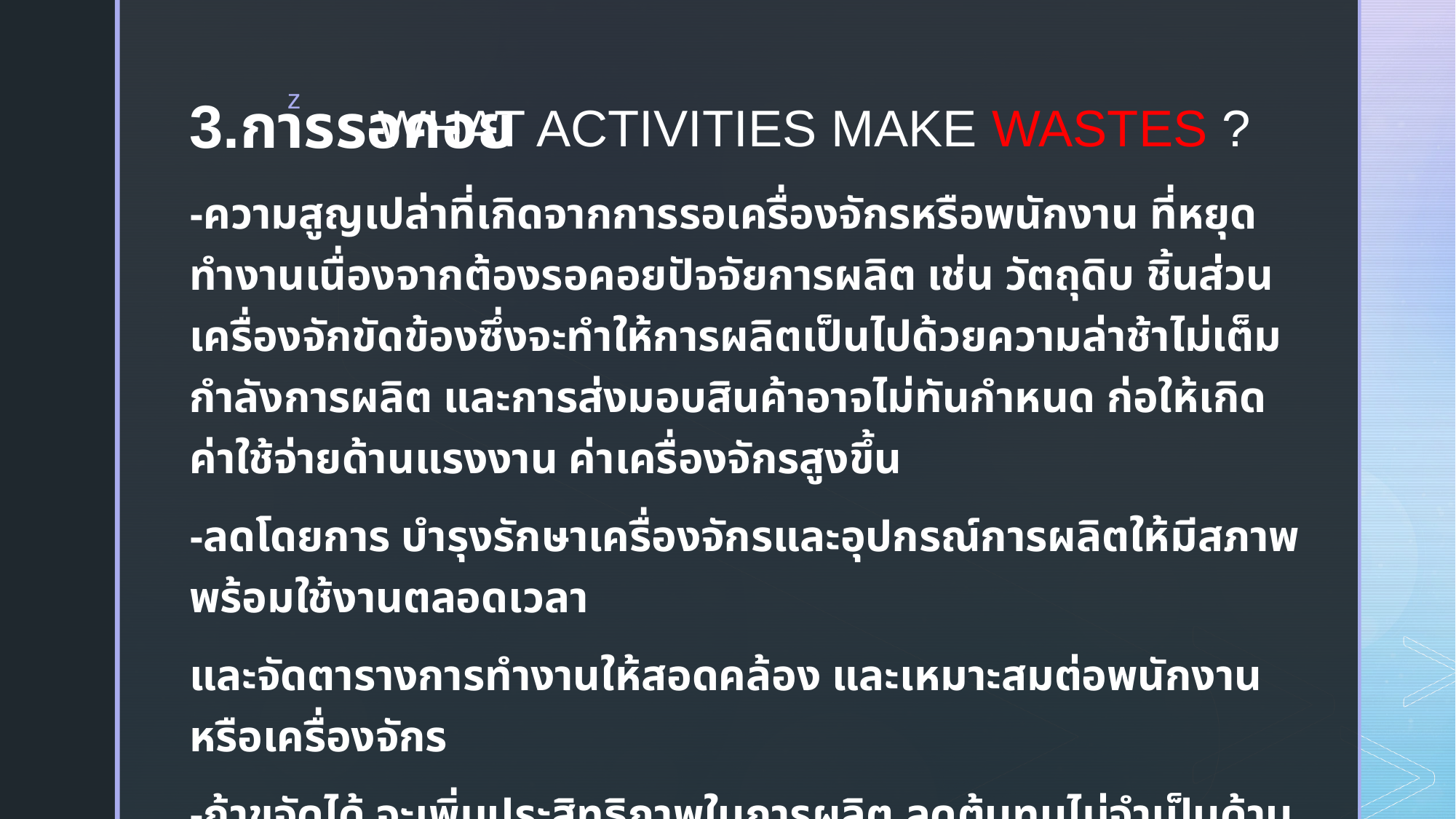

# WHAT ACTIVITIES MAKE WASTES ?
3.การรอคอย
-ความสูญเปล่าที่เกิดจากการรอเครื่องจักรหรือพนักงาน ที่หยุดทำงานเนื่องจากต้องรอคอยปัจจัยการผลิต เช่น วัตถุดิบ ชิ้นส่วนเครื่องจักขัดข้องซึ่งจะทำให้การผลิตเป็นไปด้วยความล่าช้าไม่เต็มกำลังการผลิต และการส่งมอบสินค้าอาจไม่ทันกำหนด ก่อให้เกิดค่าใช้จ่ายด้านแรงงาน ค่าเครื่องจักรสูงขึ้น
-ลดโดยการ บำรุงรักษาเครื่องจักรและอุปกรณ์การผลิตให้มีสภาพพร้อมใช้งานตลอดเวลา
และจัดตารางการทำงานให้สอดคล้อง และเหมาะสมต่อพนักงาน หรือเครื่องจักร
-ถ้าขจัดได้ จะเพิ่มประสิทธิภาพในการผลิต ลดต้นทุนไม่จำเป็นด้านแรงงานและเครื่องจักร